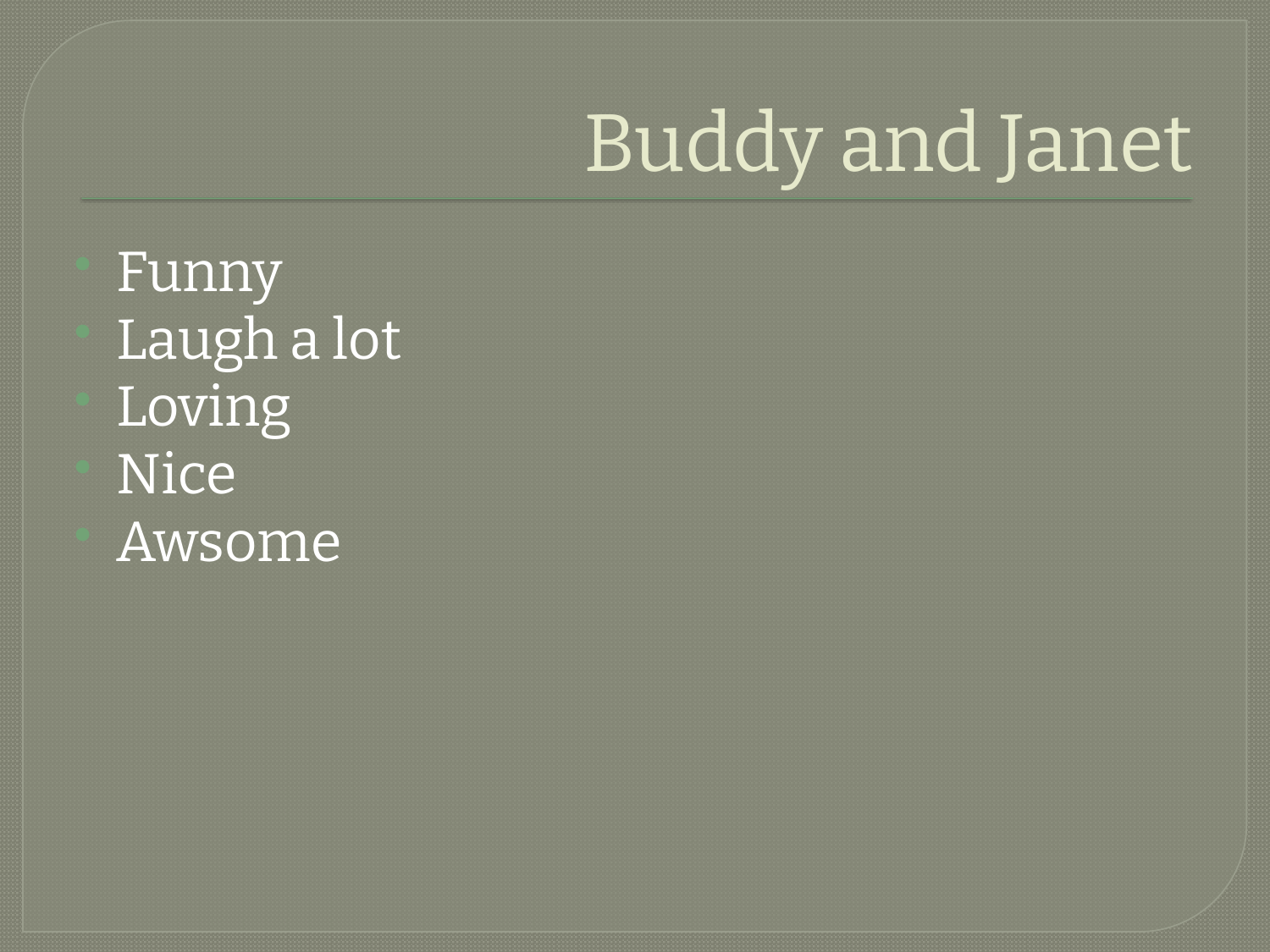

# Buddy and Janet
Funny
Laugh a lot
Loving
Nice
Awsome